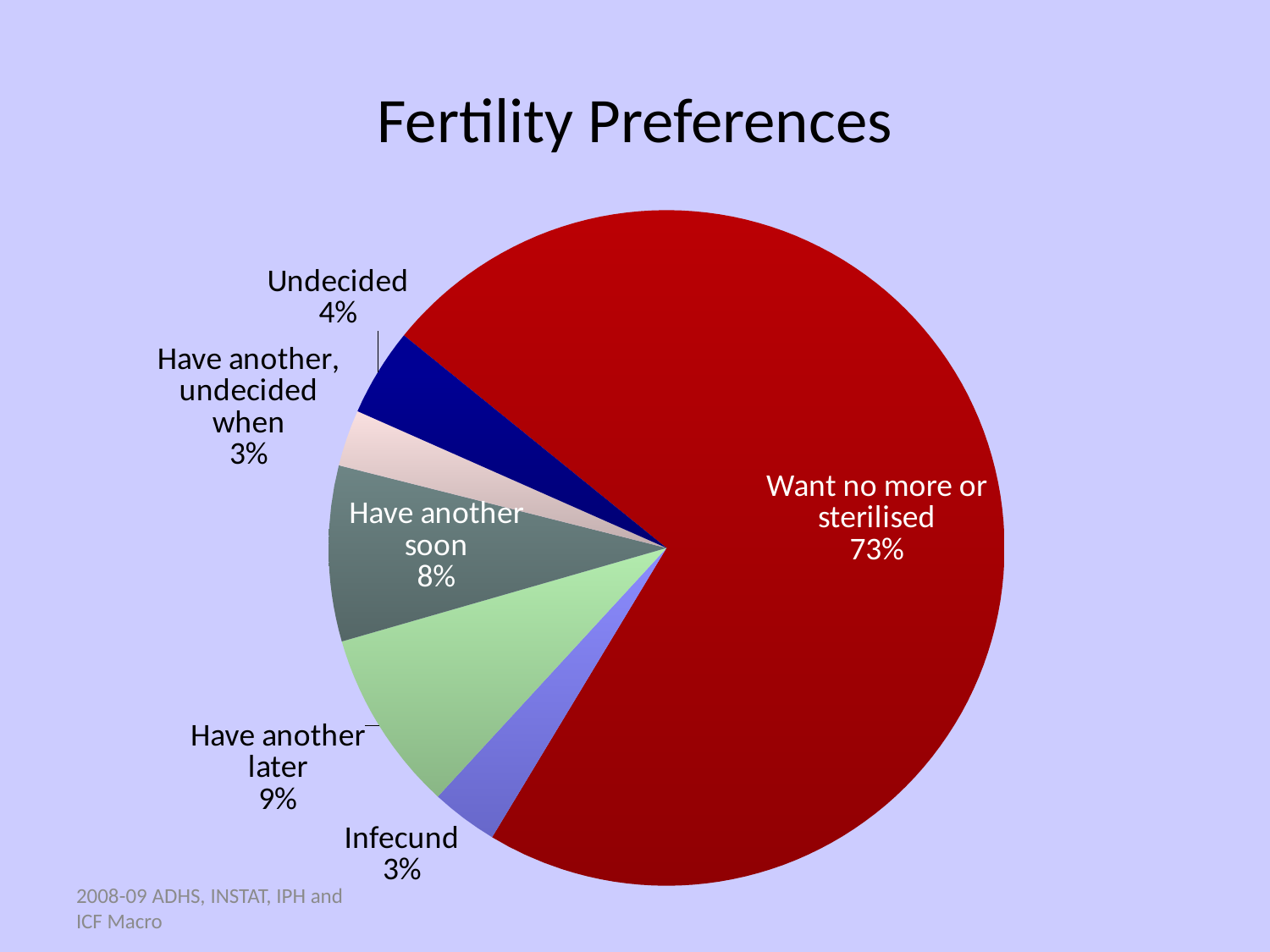

# Fertility Preferences

### Chart

| Category | Column1 |
|---|---|
| Want no more or sterilised | 72.8 |
| Infecund | 3.2 |
| Have another later | 8.700000000000001 |
| Have another soon | 8.4 |
| Have another, undecided when | 2.7 |
| Undecided | 4.2 |
2008-09 ADHS, INSTAT, IPH and ICF Macro